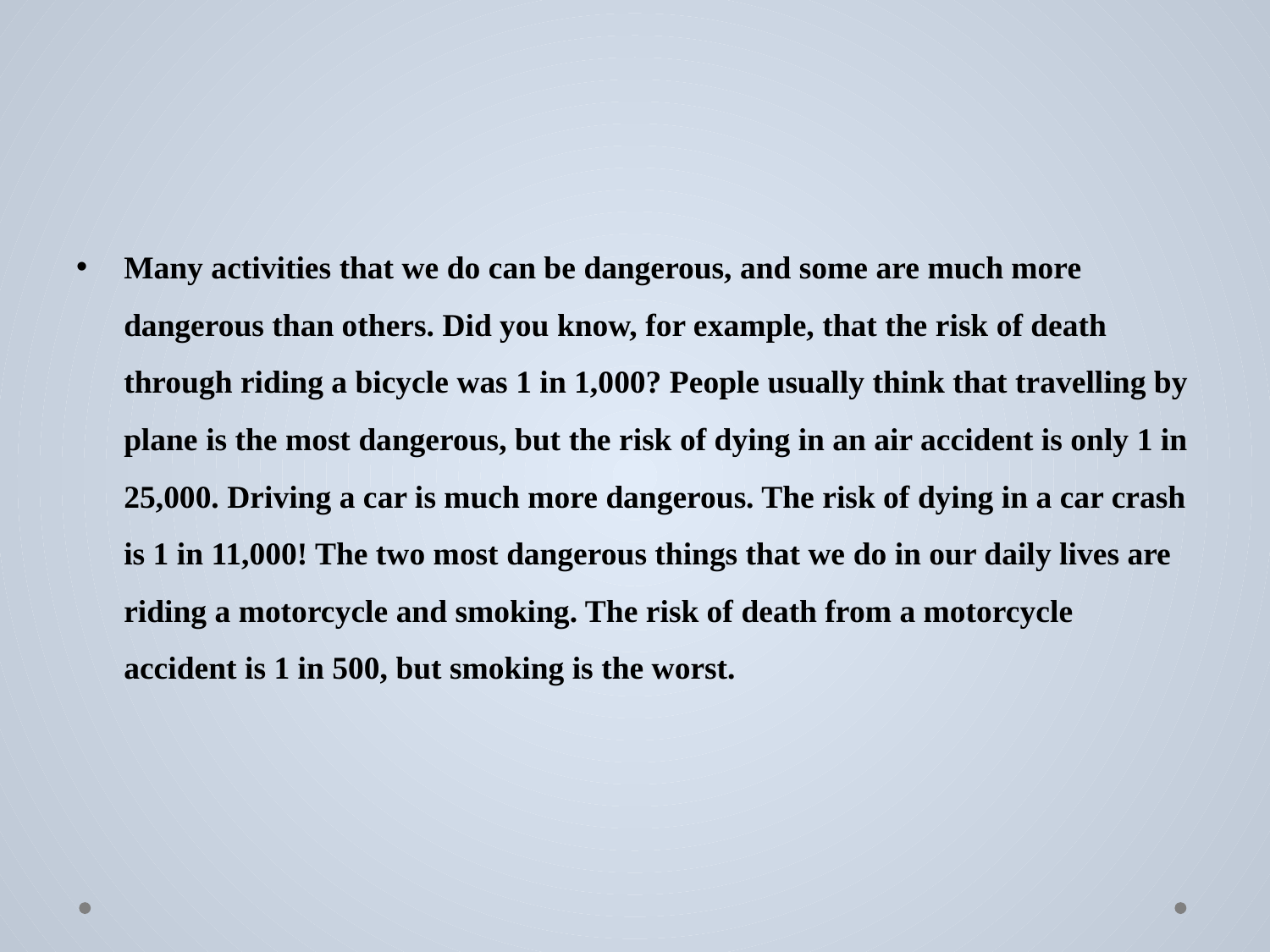

#
Many activities that we do can be dangerous, and some are much more dangerous than others. Did you know, for example, that the risk of death through riding a bicycle was 1 in 1,000? People usually think that travelling by plane is the most dangerous, but the risk of dying in an air accident is only 1 in 25,000. Driving a car is much more dangerous. The risk of dying in a car crash is 1 in 11,000! The two most dangerous things that we do in our daily lives are riding a motorcycle and smoking. The risk of death from a motorcycle accident is 1 in 500, but smoking is the worst.